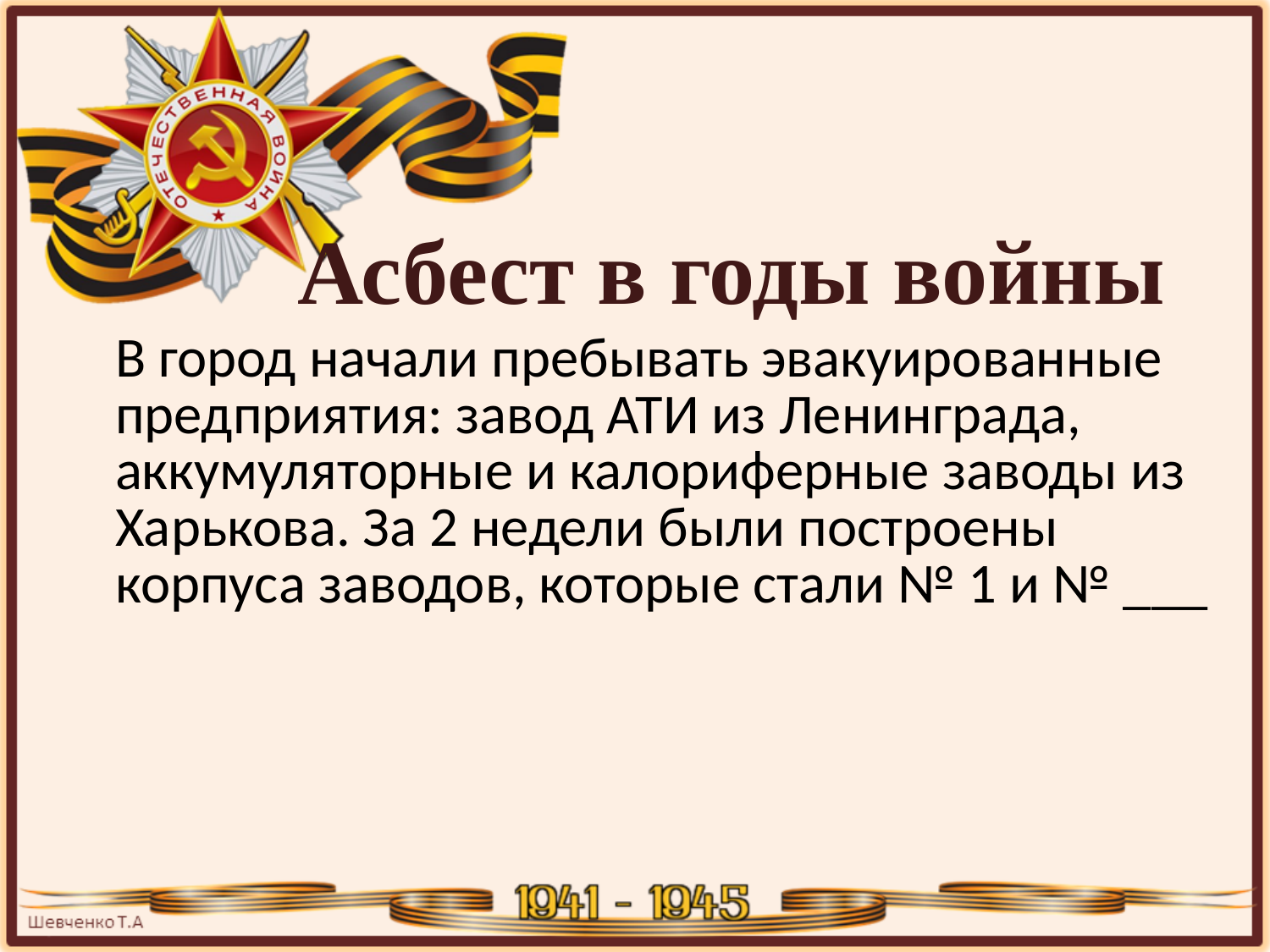

Асбест в годы войны
	В город начали пребывать эвакуированные предприятия: завод АТИ из Ленинграда, аккумуляторные и калориферные заводы из Харькова. За 2 недели были построены корпуса заводов, которые стали № 1 и № ___